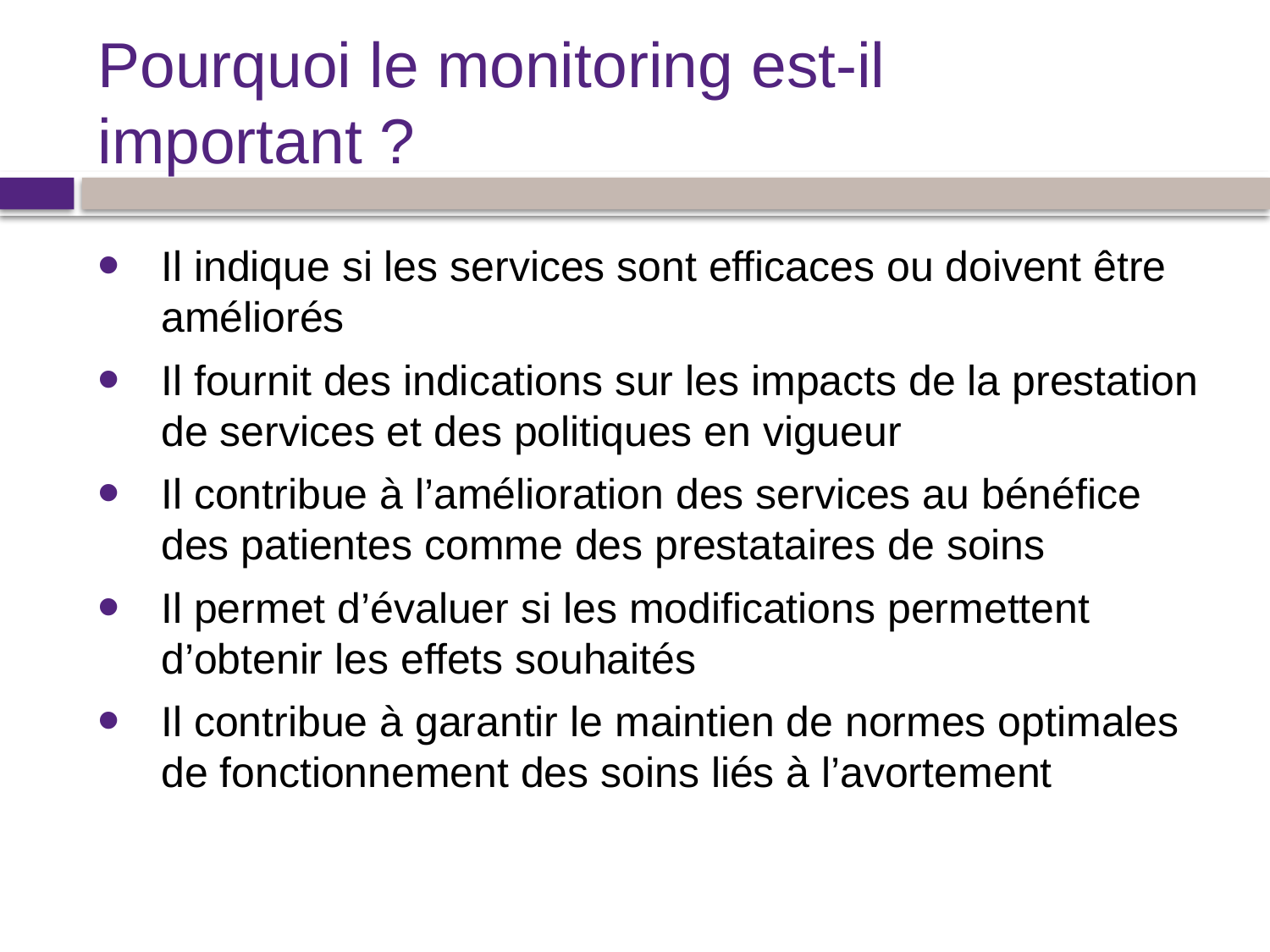

# Pourquoi le monitoring est-il important ?
Il indique si les services sont efficaces ou doivent être améliorés
Il fournit des indications sur les impacts de la prestation de services et des politiques en vigueur
Il contribue à l’amélioration des services au bénéfice des patientes comme des prestataires de soins
Il permet d’évaluer si les modifications permettent d’obtenir les effets souhaités
Il contribue à garantir le maintien de normes optimales de fonctionnement des soins liés à l’avortement